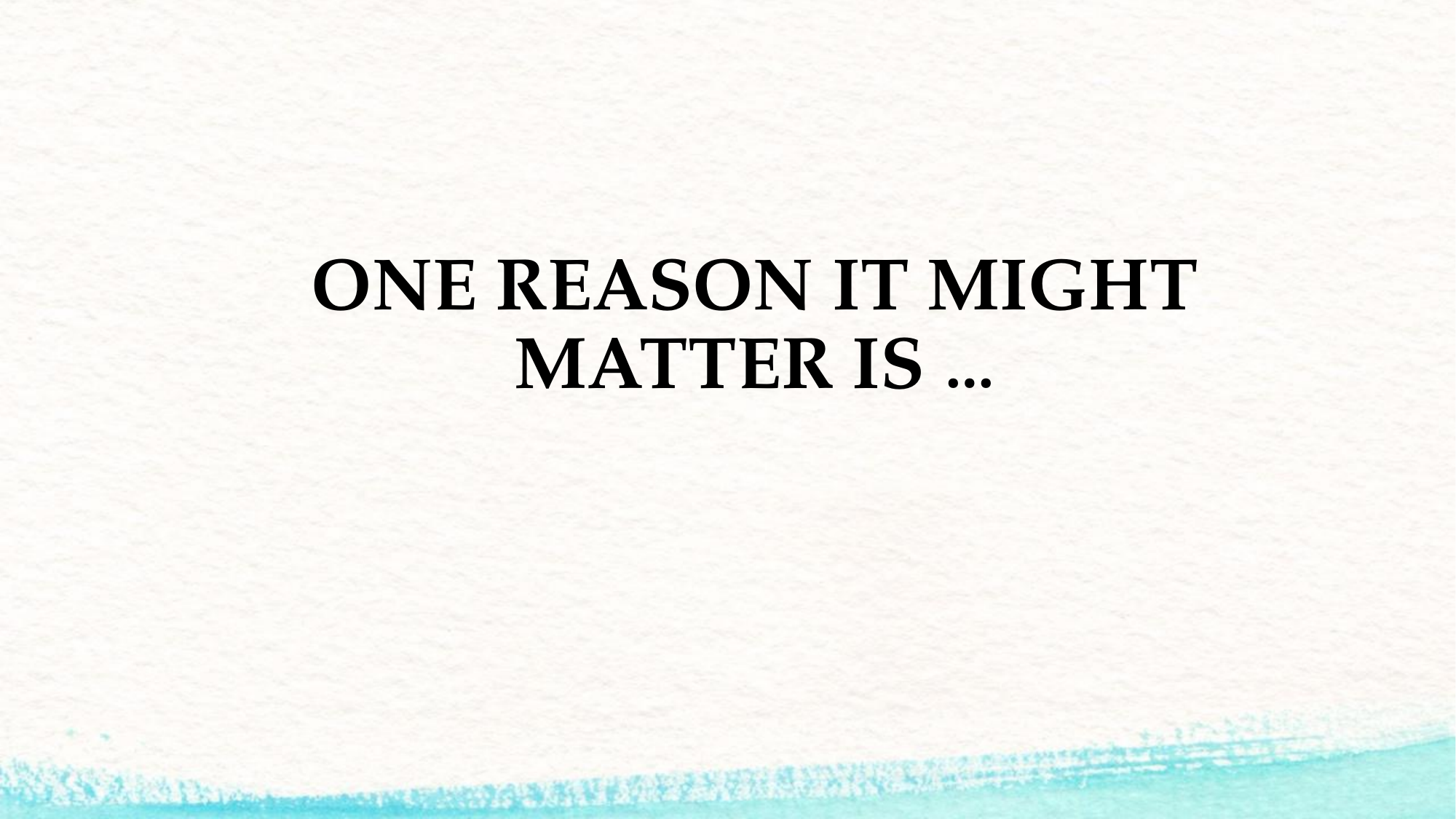

# ONE REASON IT MIGHT MATTER IS …